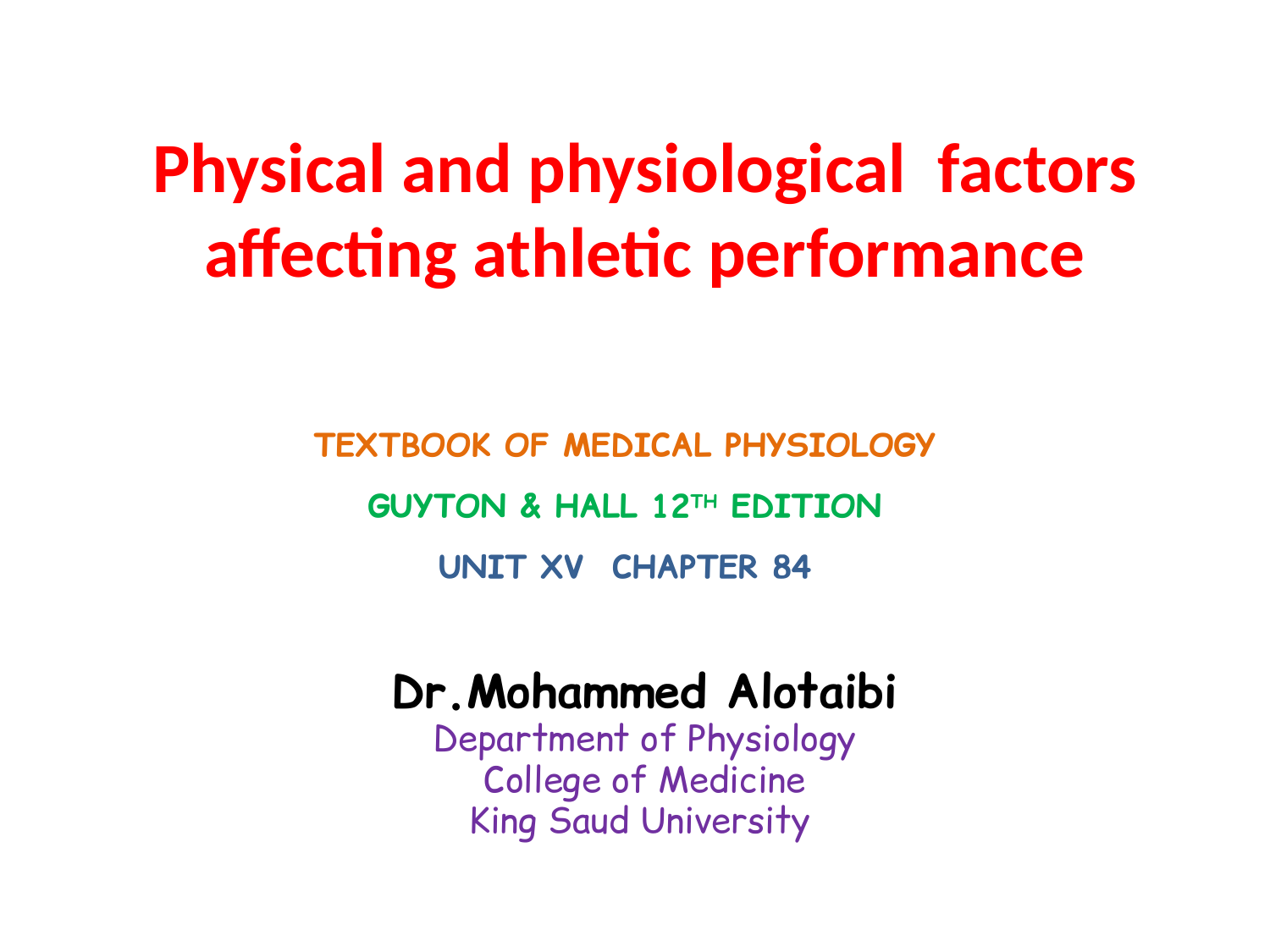

Physical and physiological  factors affecting athletic performance
Physical and

Physiological Factors

Affecting Muscle

Performance

TEXTBOOK OF MEDICAL PHYSIOLOGY

GUYTON & HALL 12TH EDITION

UNIT XV  CHAPTER 84
Dr.Mohammed Alotaibi
Department of Physiology
College of Medicine
King Saud University